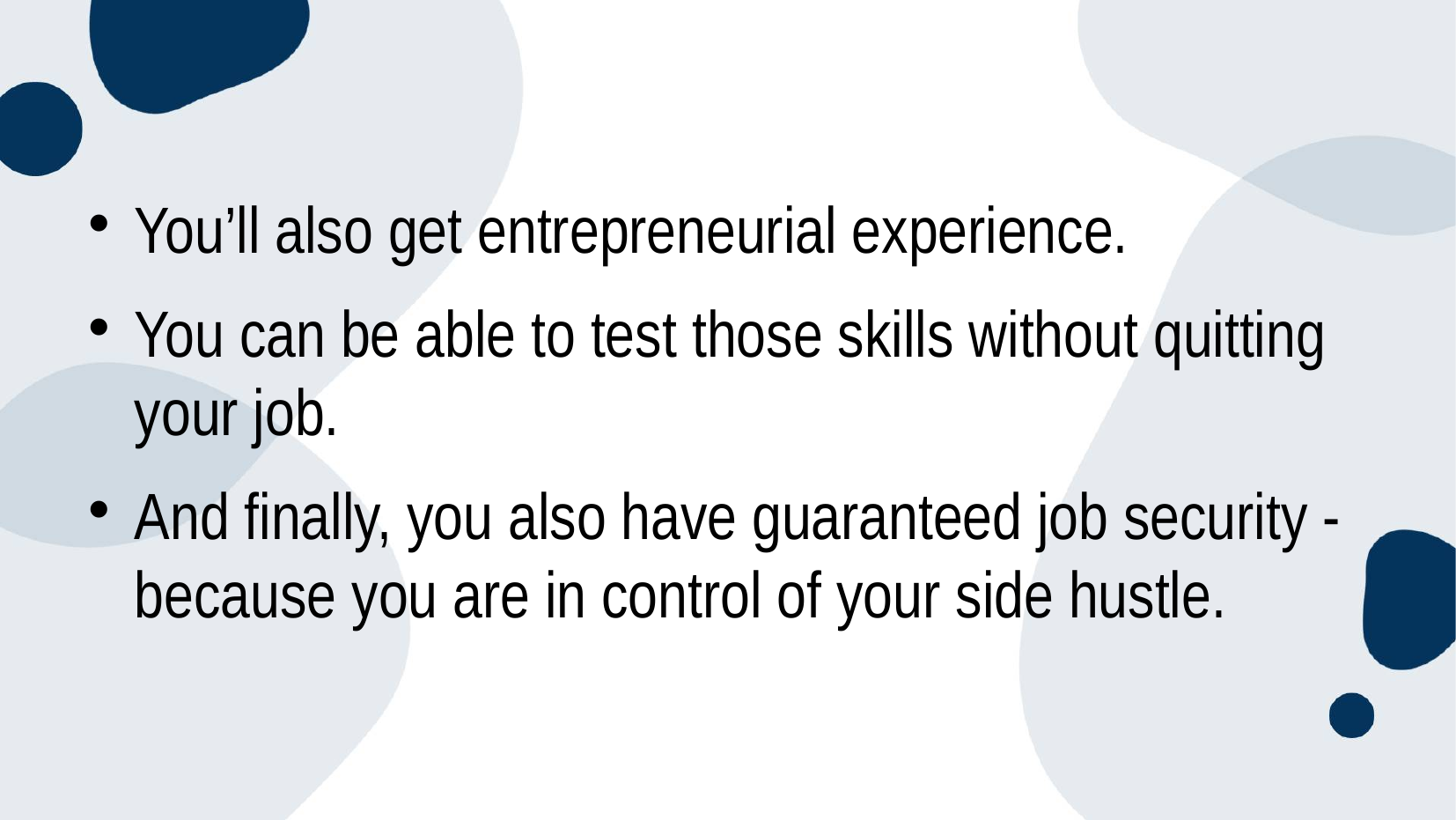

#
You’ll also get entrepreneurial experience.
You can be able to test those skills without quitting your job.
And finally, you also have guaranteed job security - because you are in control of your side hustle.